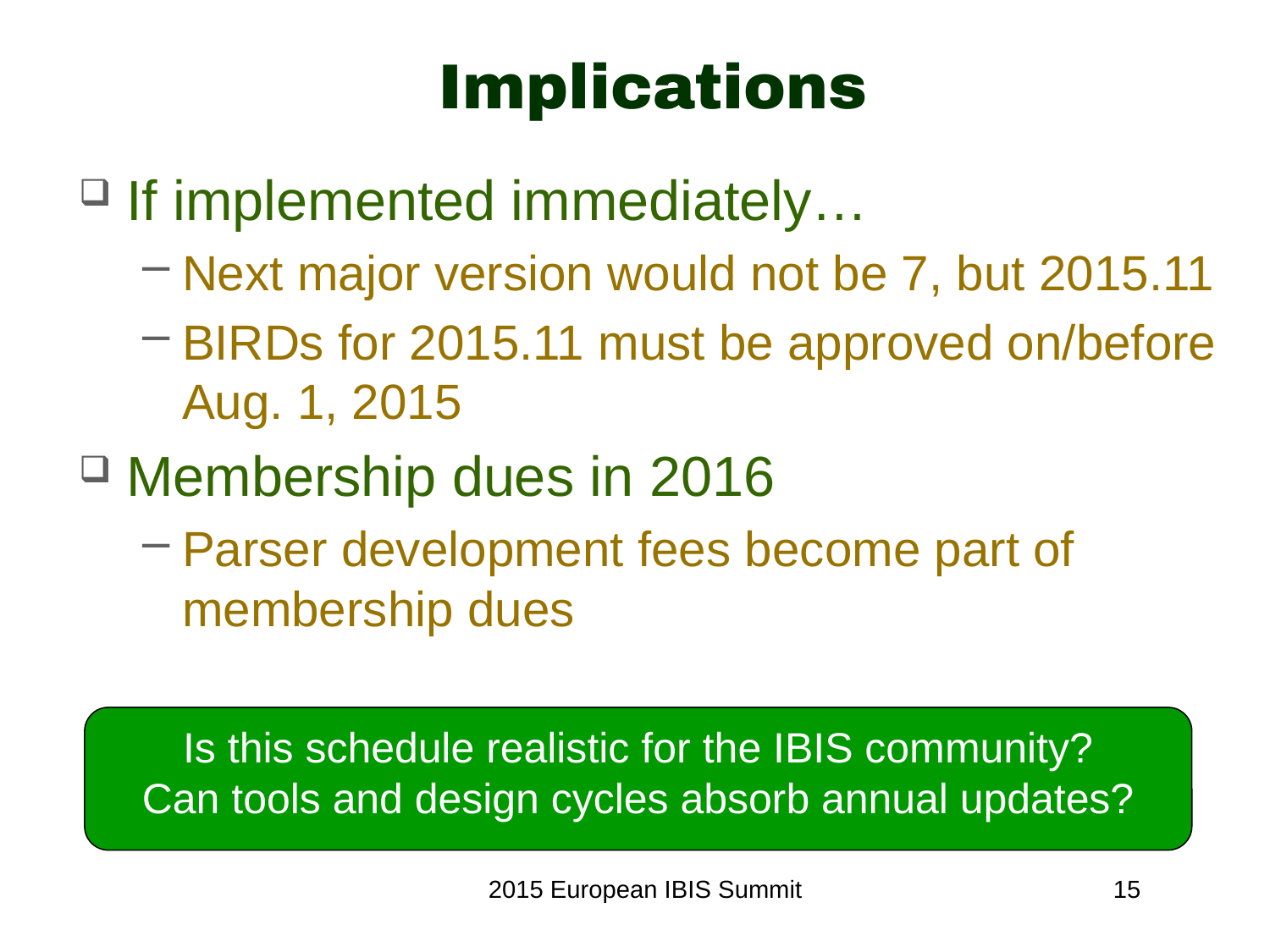

# Implications
If implemented immediately…
Next major version would not be 7, but 2015.11
BIRDs for 2015.11 must be approved on/before Aug. 1, 2015
Membership dues in 2016
Parser development fees become part of membership dues

Is this schedule realistic for the IBIS community?
Can tools and design cycles absorb annual updates?

2015 European IBIS Summit
15